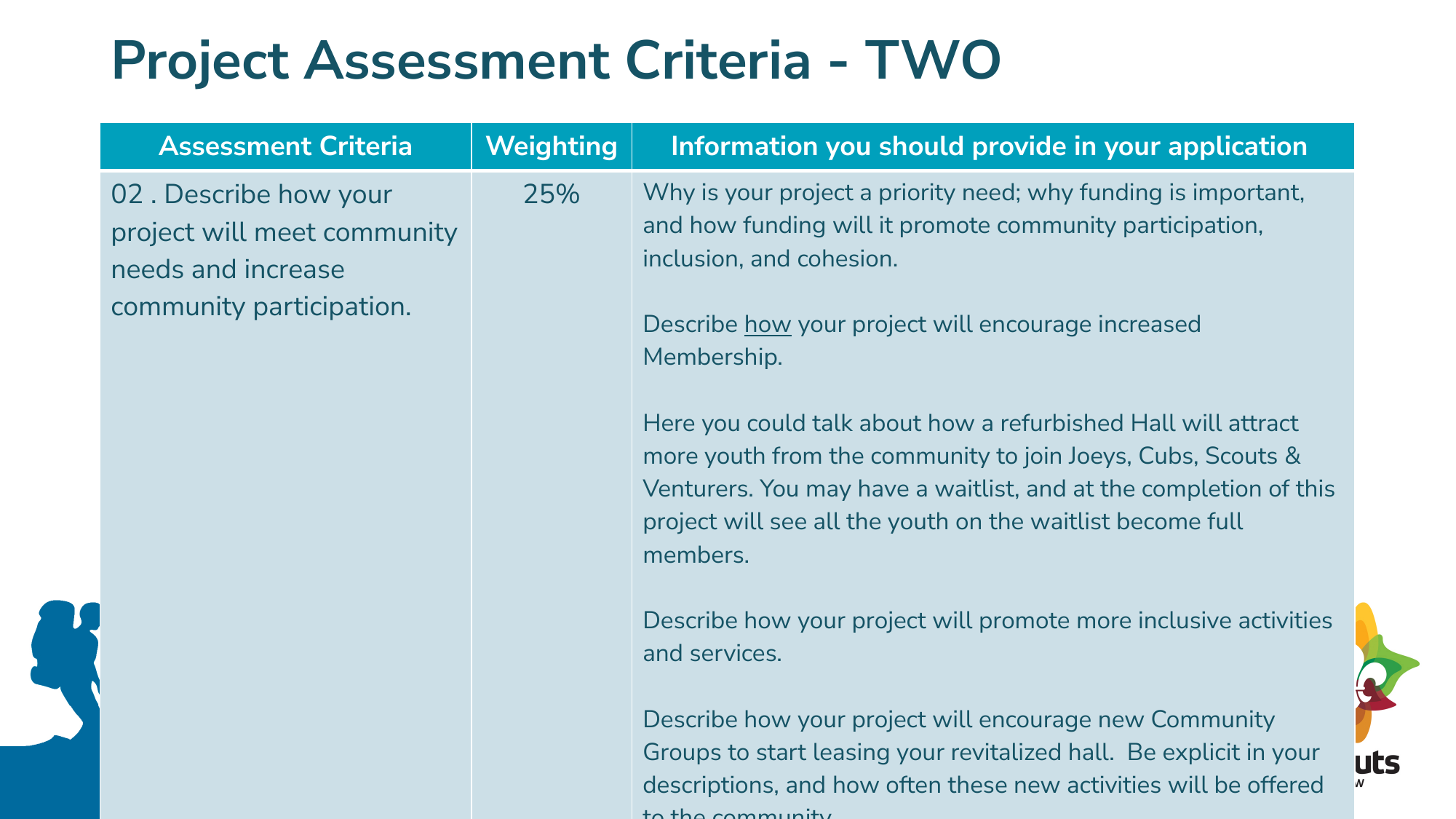

# Project Assessment Criteria - TWO
| Assessment Criteria | Weighting | Information you should provide in your application |
| --- | --- | --- |
| 02 . Describe how your project will meet community needs and increase community participation. | 25% | Why is your project a priority need; why funding is important, and how funding will it promote community participation, inclusion, and cohesion. Describe how your project will encourage increased Membership. Here you could talk about how a refurbished Hall will attract more youth from the community to join Joeys, Cubs, Scouts & Venturers. You may have a waitlist, and at the completion of this project will see all the youth on the waitlist become full members. Describe how your project will promote more inclusive activities and services. Describe how your project will encourage new Community Groups to start leasing your revitalized hall. Be explicit in your descriptions, and how often these new activities will be offered to the community. |
39